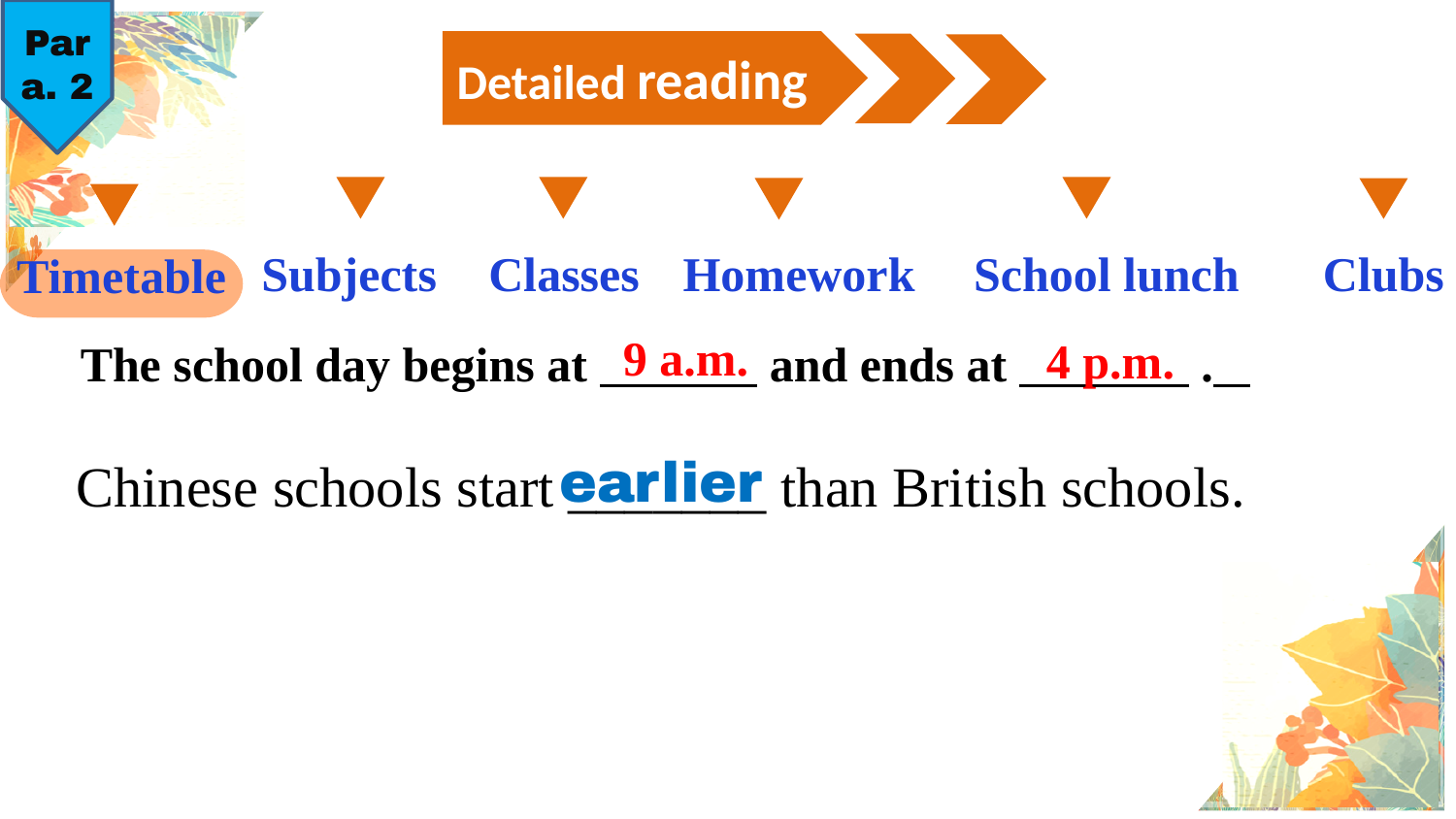

Para. 2
Detailed reading

Subjects
Classes
Homework

School lunch
Clubs
Timetable

 4 p.m.
The school day begins at               and ends at                .
 9 a.m.
earlier
Chinese schools start _______ than British schools.